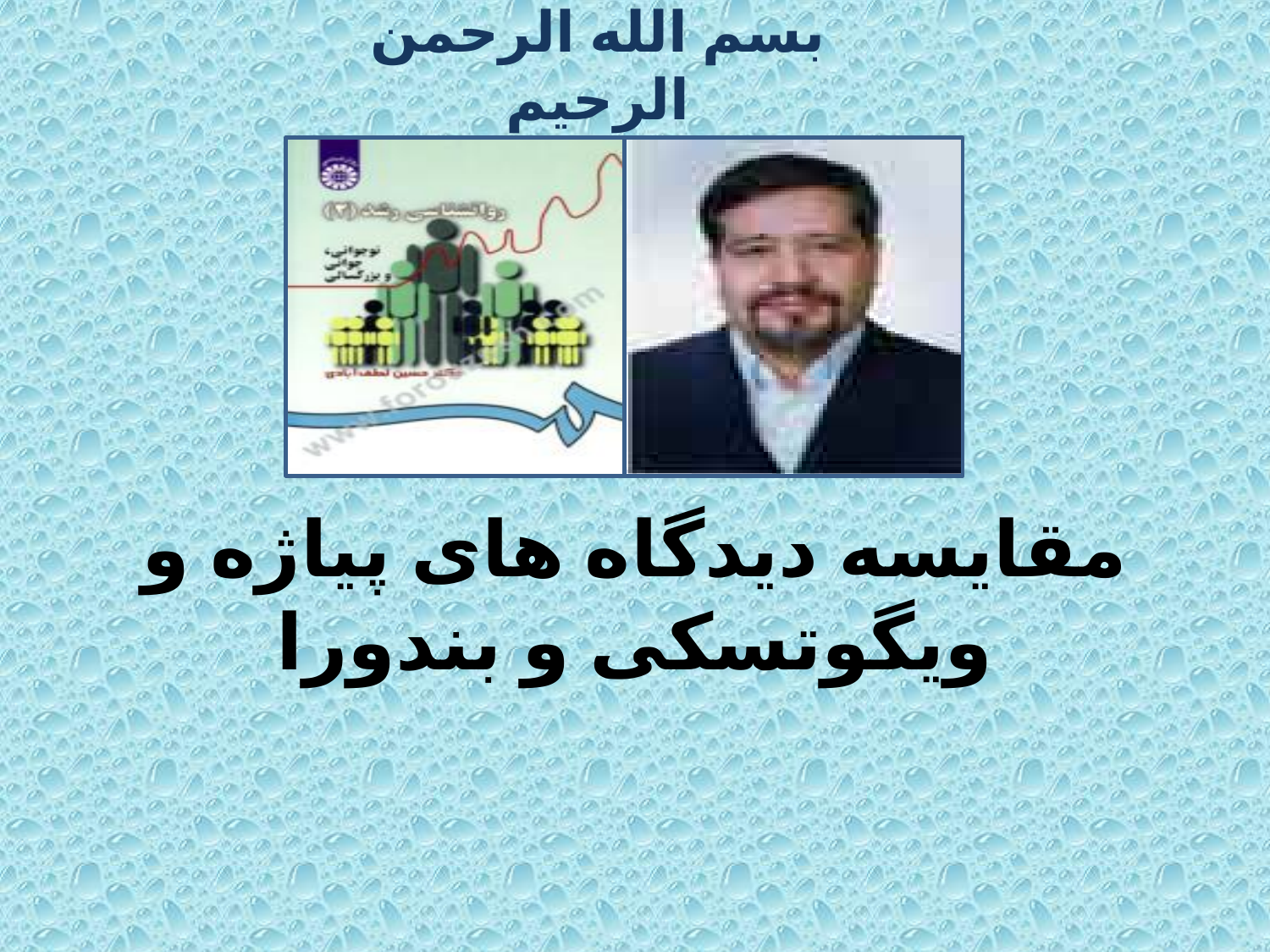

بسم الله الرحمن الرحیم

# مقایسه دیدگاه های پیاژه و ویگوتسکی و بندورا